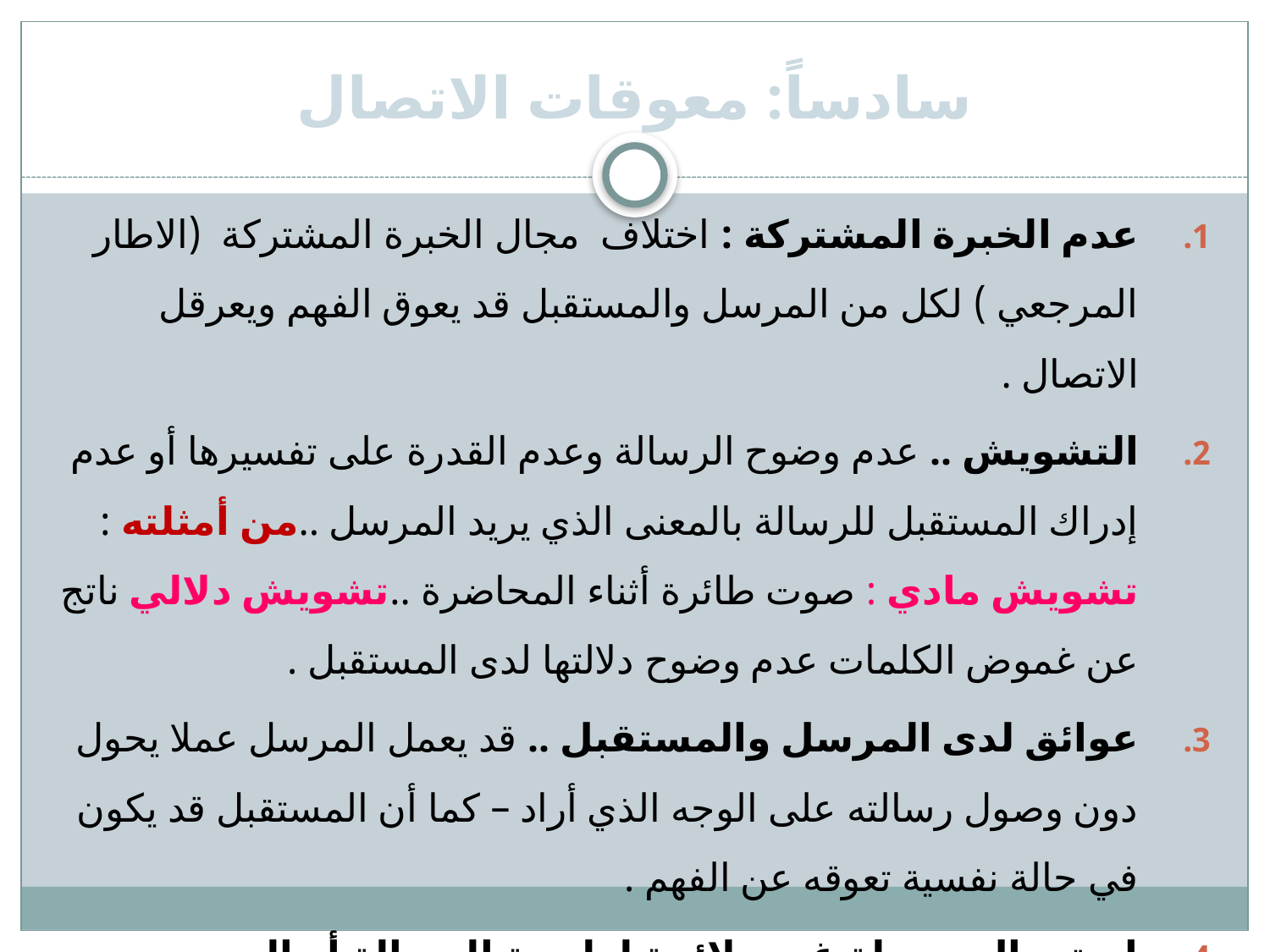

# سادساً: معوقات الاتصال
عدم الخبرة المشتركة : اختلاف  مجال الخبرة المشتركة  (الاطار المرجعي ) لكل من المرسل والمستقبل قد يعوق الفهم ويعرقل الاتصال .
التشويش .. عدم وضوح الرسالة وعدم القدرة على تفسيرها أو عدم إدراك المستقبل للرسالة بالمعنى الذي يريد المرسل ..من أمثلته : تشويش مادي : صوت طائرة أثناء المحاضرة ..تشويش دلالي ناتج عن غموض الكلمات عدم وضوح دلالتها لدى المستقبل .
عوائق لدى المرسل والمستقبل .. قد يعمل المرسل عملا يحول دون وصول رسالته على الوجه الذي أراد – كما أن المستقبل قد يكون في حالة نفسية تعوقه عن الفهم .
استعمال وسيلة غير ملائمة لطبيعة الرسالة أو الجمهور .. كاستعمال الوسائل الضعيفة التأثير أو الغير رسمية أو كتابة رسالة إلى من لا يجيد القراءة ، أو ضعف توظيف مهارات الاتصال الغير لفظي لتعزيز الرسالة.